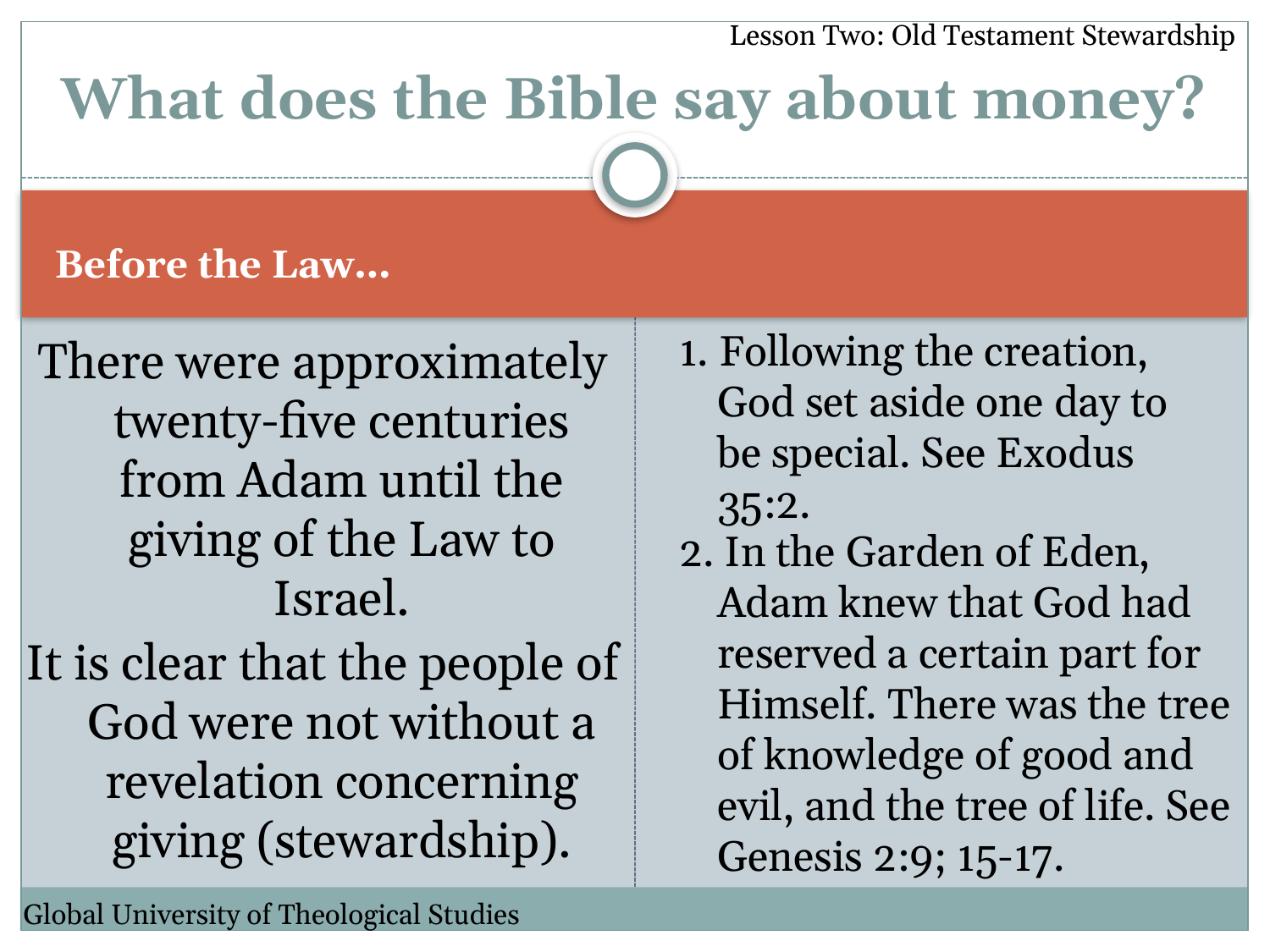

Lesson Two: Old Testament Stewardship
# What does the Bible say about money?
Before the Law…
1. Following the creation, God set aside one day to be special. See Exodus 35:2.
There were approximately twenty-five centuries from Adam until the giving of the Law to Israel.
2. In the Garden of Eden, Adam knew that God had reserved a certain part for Himself. There was the tree of knowledge of good and evil, and the tree of life. See Genesis 2:9; 15-17.
It is clear that the people of God were not without a revelation concerning giving (stewardship).
Global University of Theological Studies